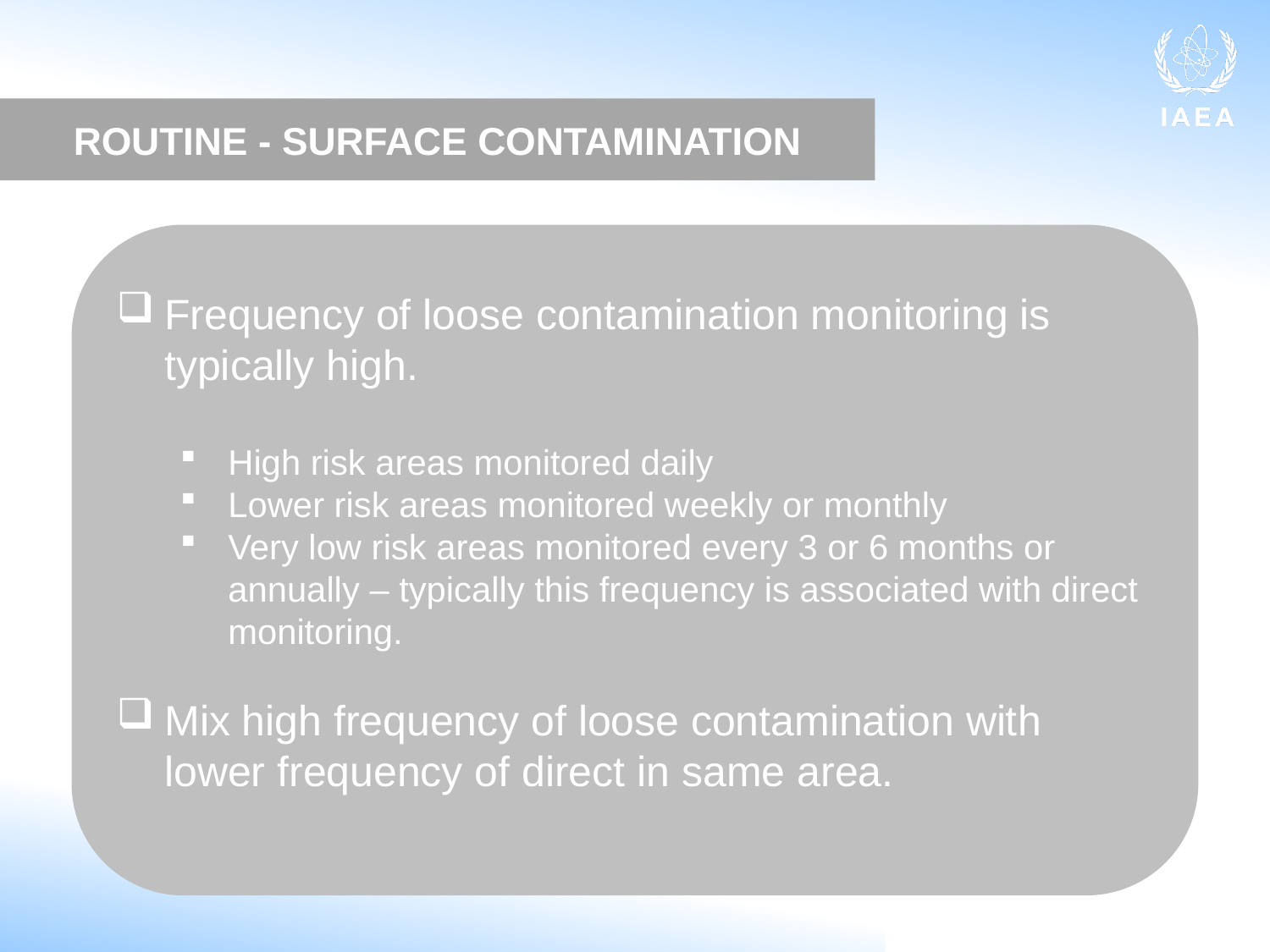

ROUTINE - SURFACE CONTAMINATION
Frequency of loose contamination monitoring is typically high.

High risk areas monitored daily
Lower risk areas monitored weekly or monthly
Very low risk areas monitored every 3 or 6 months or annually – typically this frequency is associated with direct monitoring.

Mix high frequency of loose contamination with lower frequency of direct in same area.